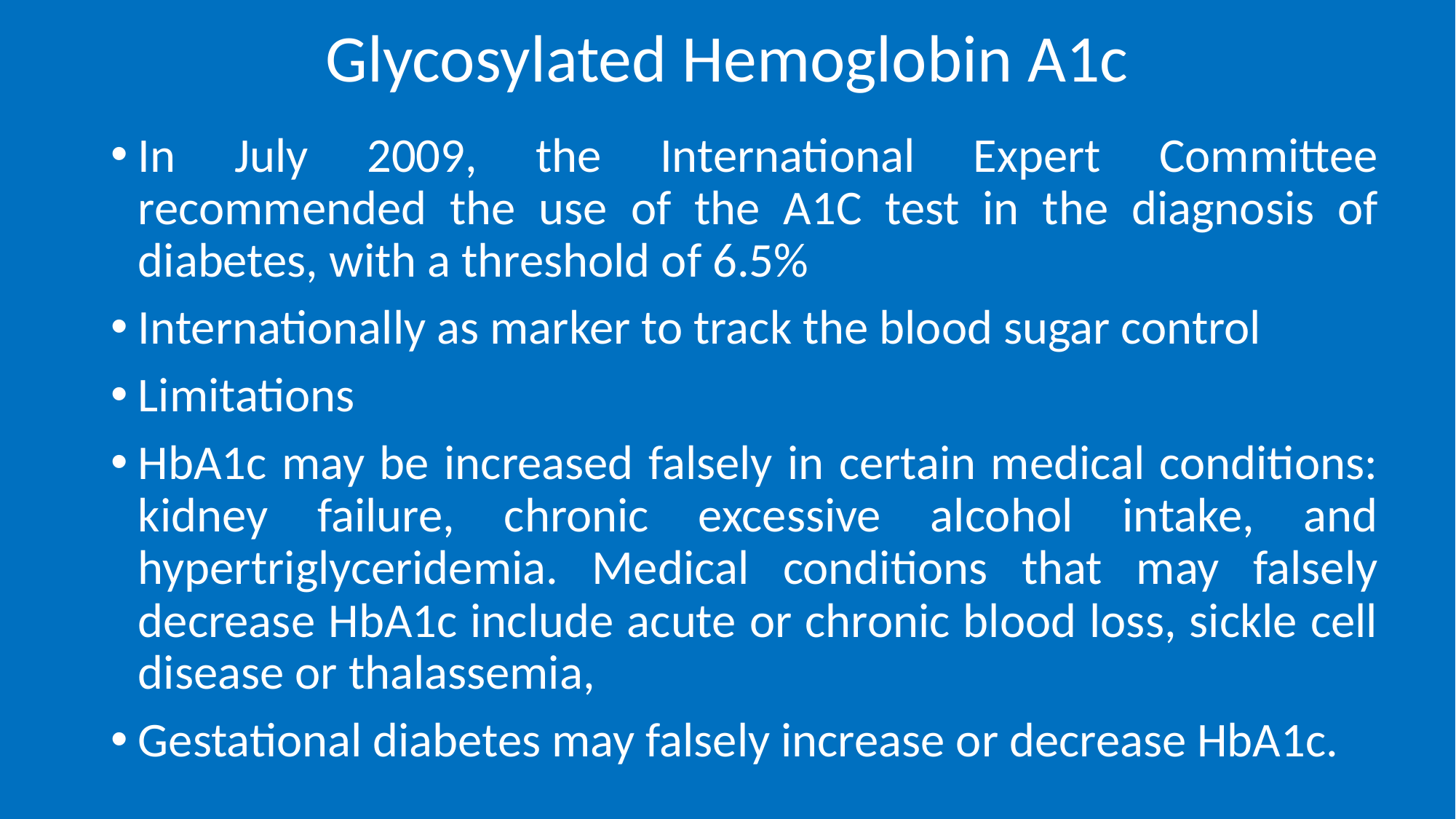

# Glycosylated Hemoglobin A1c
In July 2009, the International Expert Committee recommended the use of the A1C test in the diagnosis of diabetes, with a threshold of 6.5%
Internationally as marker to track the blood sugar control
Limitations
HbA1c may be increased falsely in certain medical conditions: kidney failure, chronic excessive alcohol intake, and hypertriglyceridemia. Medical conditions that may falsely decrease HbA1c include acute or chronic blood loss, sickle cell disease or thalassemia,
Gestational diabetes may falsely increase or decrease HbA1c.